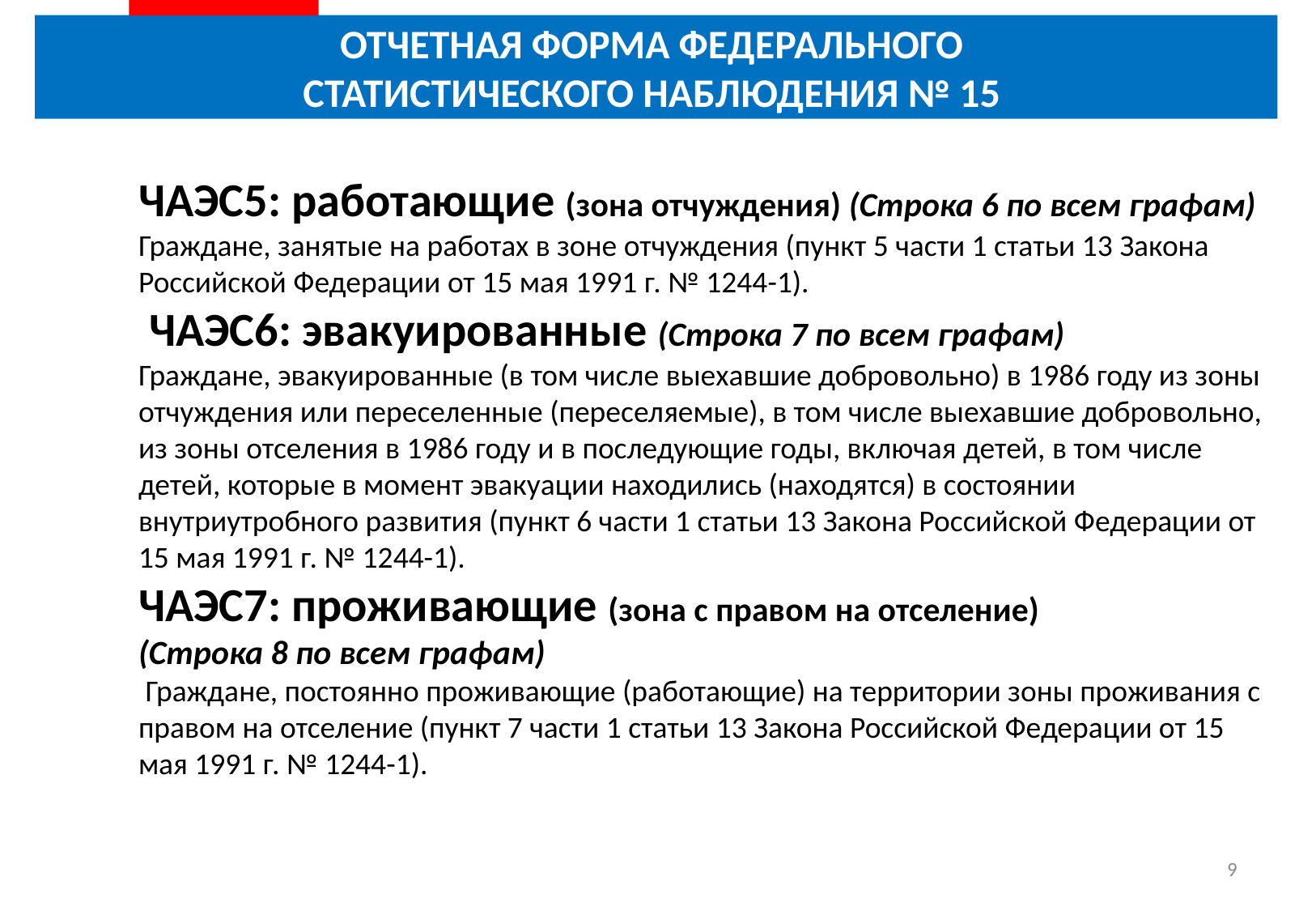

# ОТЧЕТНАЯ ФОРМА ФЕДЕРАЛЬНОГО СТАТИСТИЧЕСКОГО НАБЛЮДЕНИЯ № 15
ЧАЭС5: работающие (зона отчуждения) (Строка 6 по всем графам)
Граждане, занятые на работах в зоне отчуждения (пункт 5 части 1 статьи 13 Закона Российской Федерации от 15 мая 1991 г. № 1244-1).
 ЧАЭС6: эвакуированные (Строка 7 по всем графам)
Граждане, эвакуированные (в том числе выехавшие добровольно) в 1986 году из зоны отчуждения или переселенные (переселяемые), в том числе выехавшие добровольно, из зоны отселения в 1986 году и в последующие годы, включая детей, в том числе детей, которые в момент эвакуации находились (находятся) в состоянии внутриутробного развития (пункт 6 части 1 статьи 13 Закона Российской Федерации от 15 мая 1991 г. № 1244-1).
ЧАЭС7: проживающие (зона с правом на отселение)
(Строка 8 по всем графам)
 Граждане, постоянно проживающие (работающие) на территории зоны проживания с правом на отселение (пункт 7 части 1 статьи 13 Закона Российской Федерации от 15 мая 1991 г. № 1244-1).

9